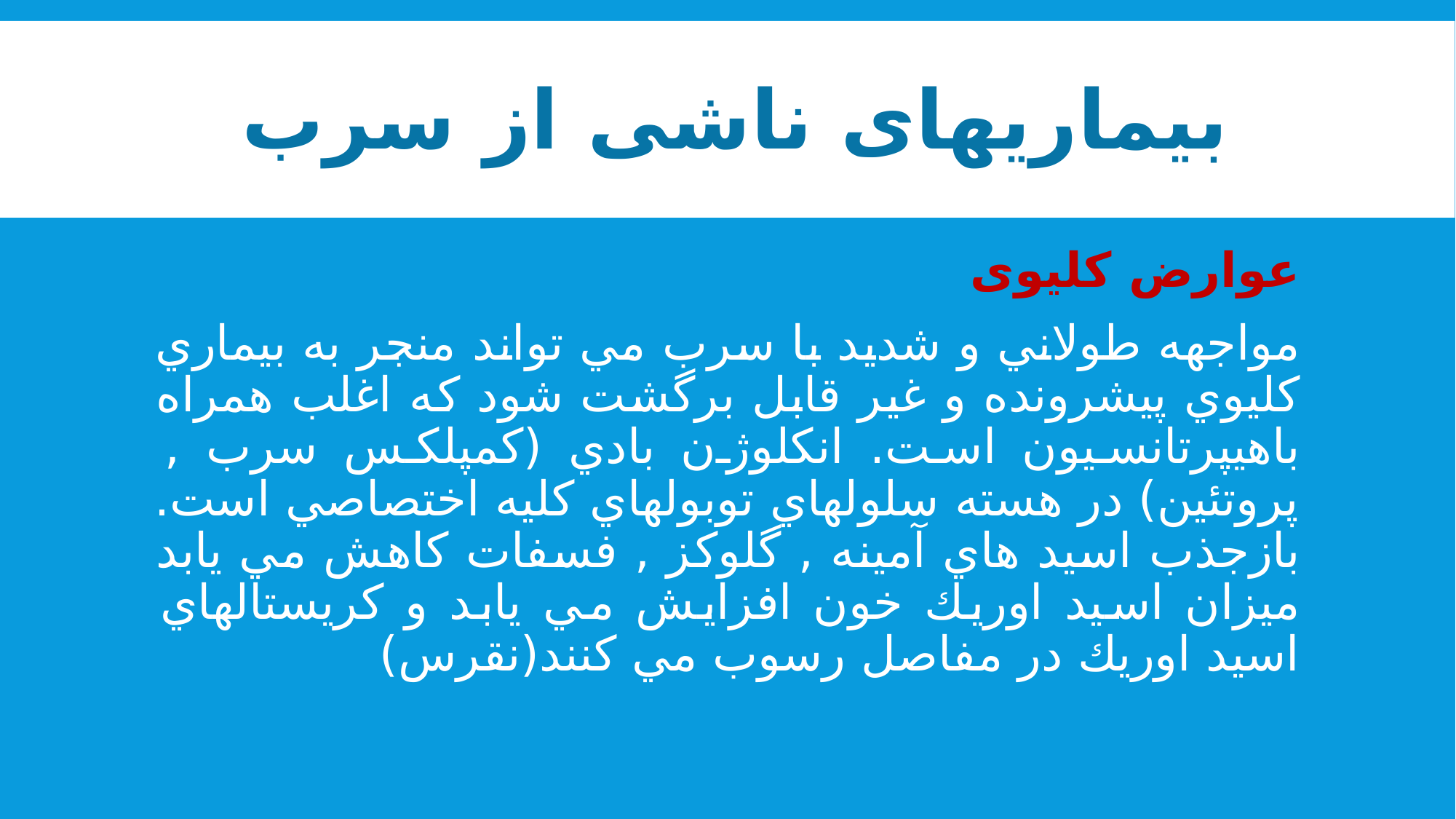

# بیماریهای ناشی از سرب
عوارض کلیوی
مواجهه طولاني و شديد با سرب مي تواند منجر به بيماري كليوي پيشرونده و غير قابل برگشت شود كه اغلب همراه باهيپرتانسيون است. انكلوژن بادي (كمپلكس سرب , پروتئين) در هسته سلولهاي توبولهاي كليه اختصاصي است.
بازجذب اسيد هاي آمينه , گلوكز , فسفات كاهش مي يابد ميزان اسيد اوريك خون افزايش مي يابد و كريستالهاي اسيد اوريك در مفاصل رسوب مي كنند(نقرس)